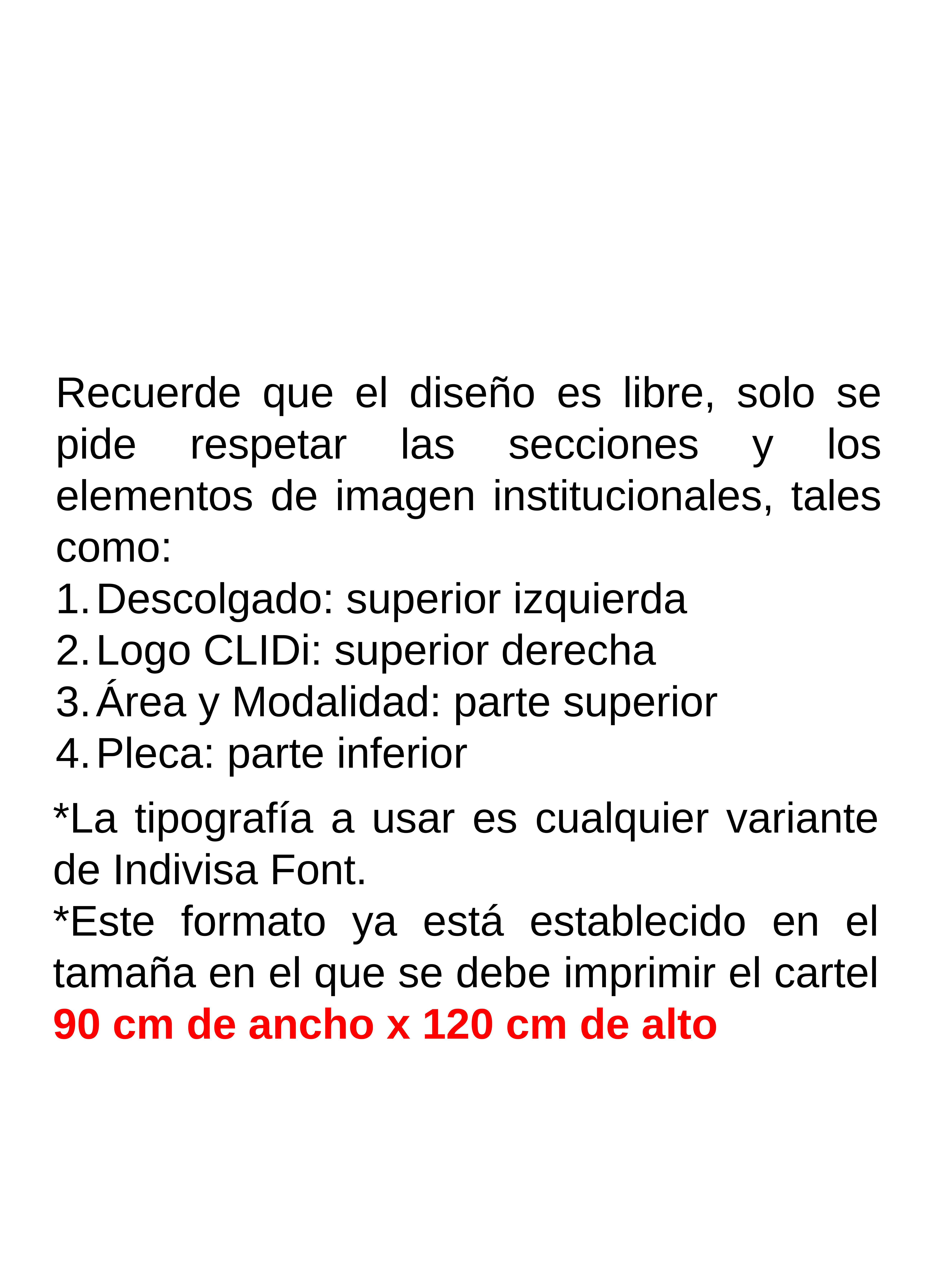

Recuerde que el diseño es libre, solo se pide respetar las secciones y los elementos de imagen institucionales, tales como:
Descolgado: superior izquierda
Logo CLIDi: superior derecha
Área y Modalidad: parte superior
Pleca: parte inferior

*La tipografía a usar es cualquier variante de Indivisa Font.
*Este formato ya está establecido en el tamaña en el que se debe imprimir el cartel 90 cm de ancho x 120 cm de alto